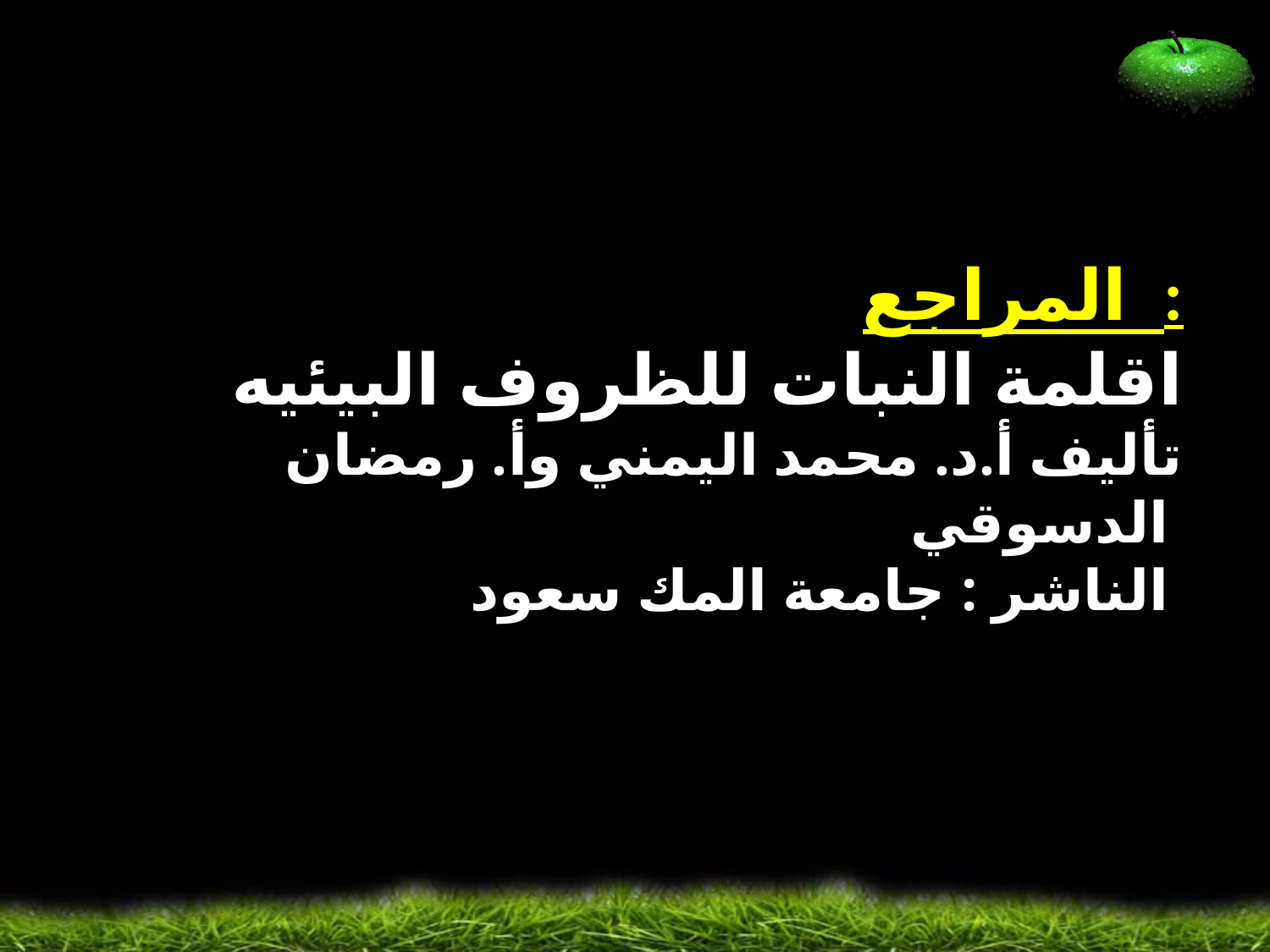

المراجع  :
اقلمة النبات للظروف البيئيه
تأليف أ.د. محمد اليمني وأ. رمضان الدسوقي
الناشر : جامعة المك سعود